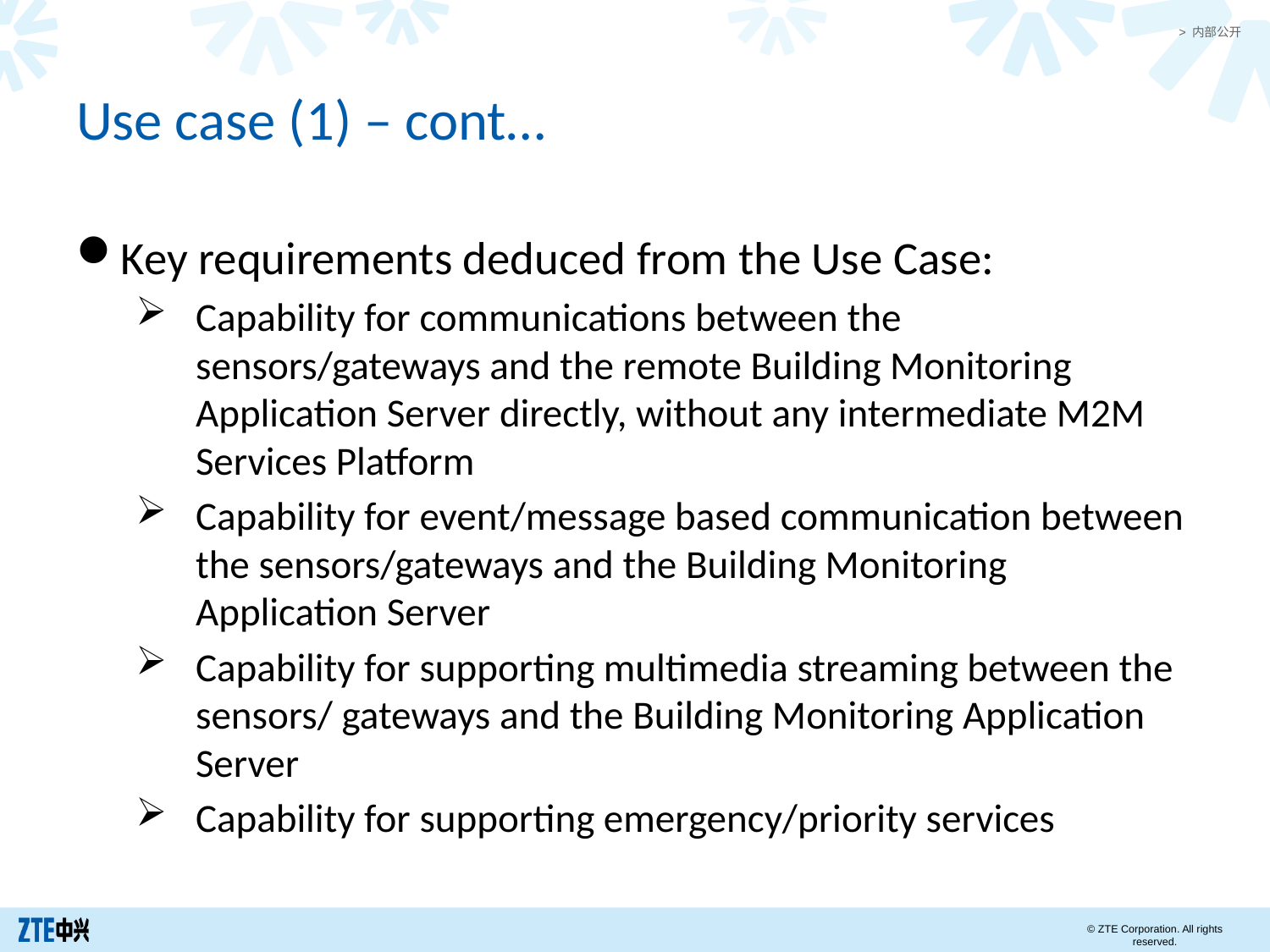

# Use case (1) – cont…
Key requirements deduced from the Use Case:
Capability for communications between the sensors/gateways and the remote Building Monitoring Application Server directly, without any intermediate M2M Services Platform
Capability for event/message based communication between the sensors/gateways and the Building Monitoring Application Server
Capability for supporting multimedia streaming between the sensors/ gateways and the Building Monitoring Application Server
Capability for supporting emergency/priority services